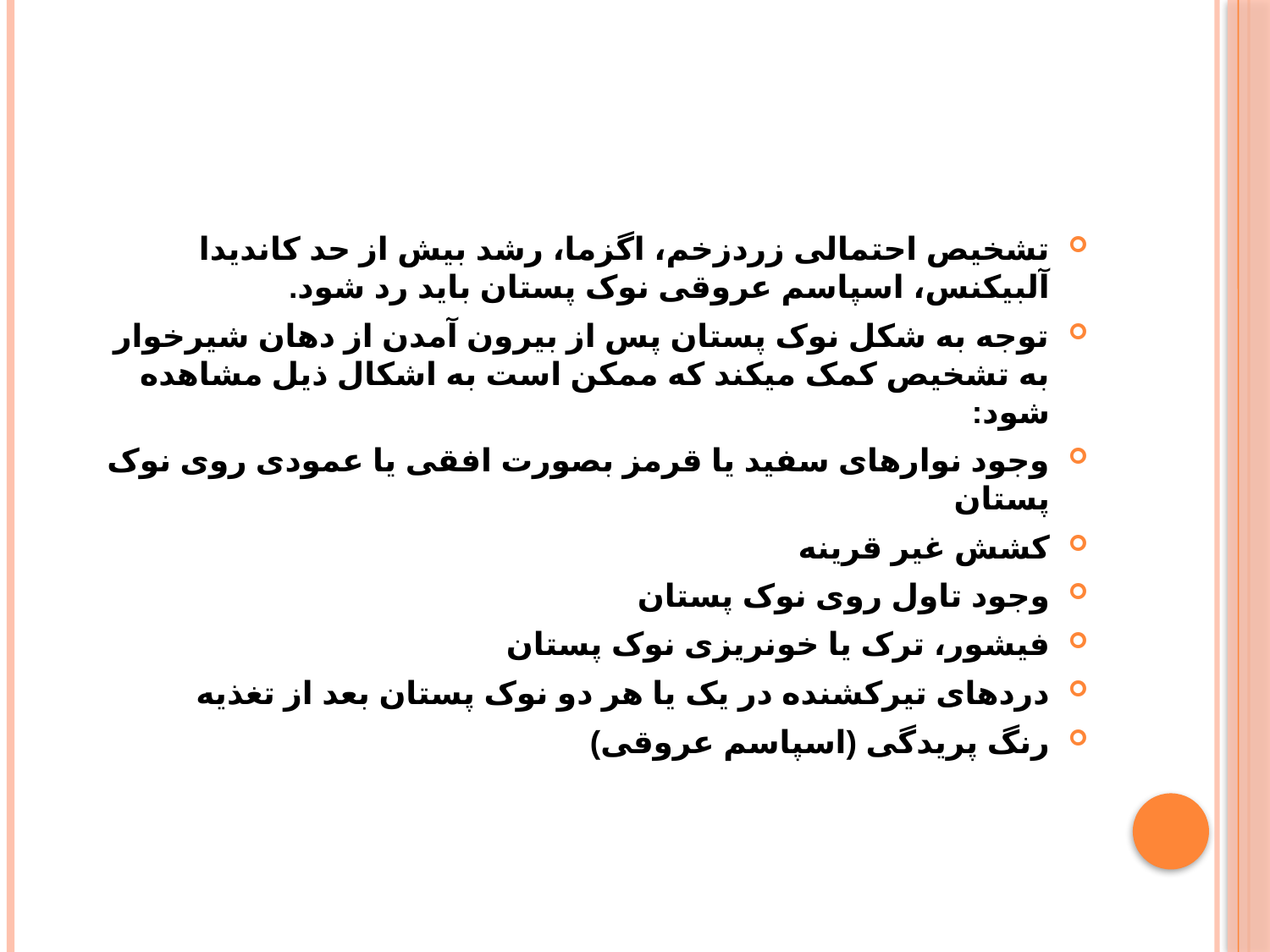

#
تشخیص احتمالی زردزخم، اگزما، رشد بیش از حد کاندیدا آلبیکنس، اسپاسم عروقی نوک پستان باید رد شود.
توجه به شکل نوک پستان پس از بیرون آمدن از دهان شیرخوار به تشخیص کمک میکند که ممکن است به اشکال ذیل مشاهده شود:
وجود نوارهای سفید یا قرمز بصورت افقی یا عمودی روی نوک پستان
کشش غیر قرینه
وجود تاول روی نوک پستان
فیشور، ترک یا خونریزی نوک پستان
دردهای تیرکشنده در یک یا هر دو نوک پستان بعد از تغذیه
رنگ پریدگی (اسپاسم عروقی)